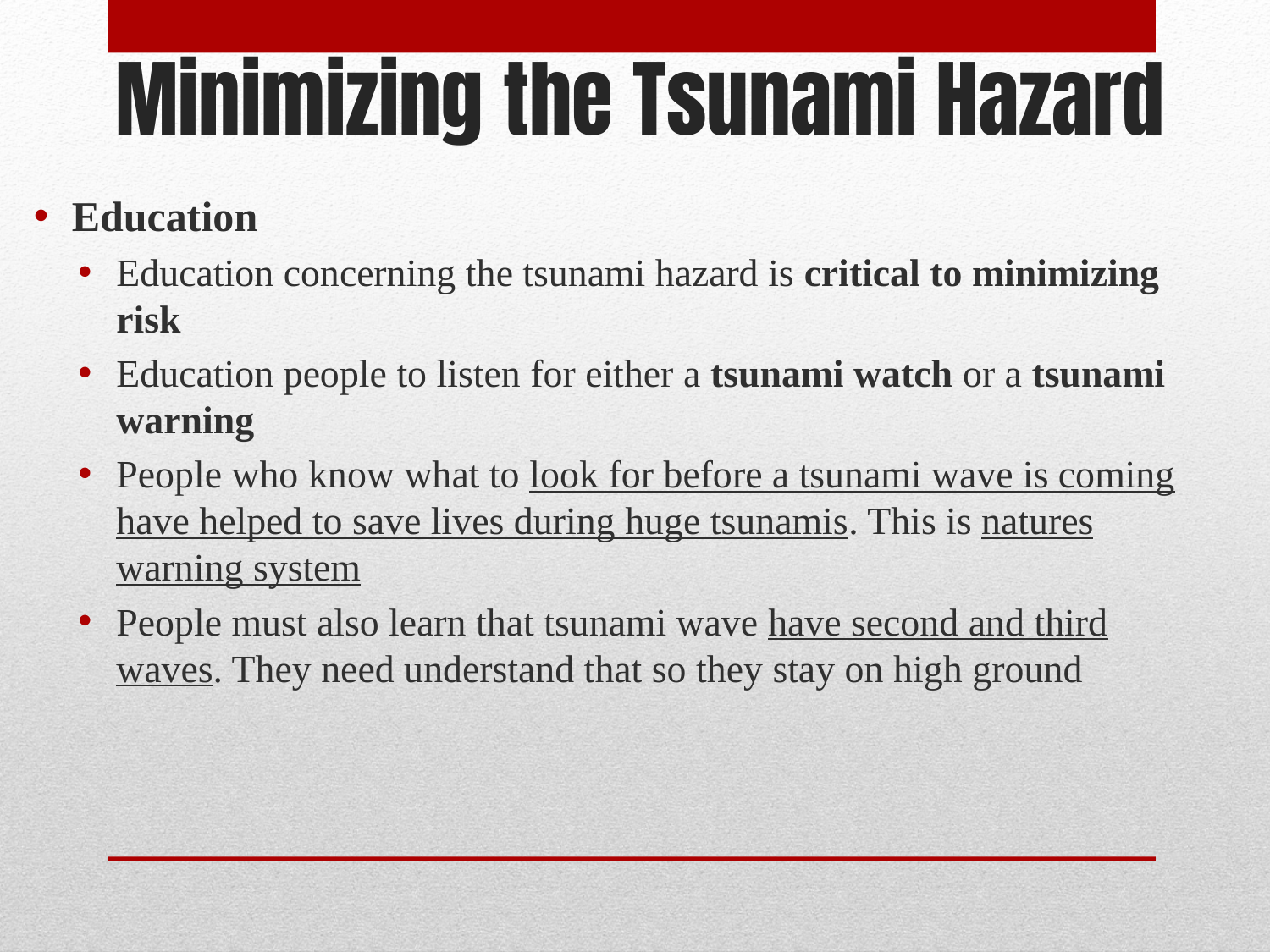

Minimizing the Tsunami Hazard
Education
Education concerning the tsunami hazard is critical to minimizing risk
Education people to listen for either a tsunami watch or a tsunami warning
People who know what to look for before a tsunami wave is coming have helped to save lives during huge tsunamis. This is natures warning system
People must also learn that tsunami wave have second and third waves. They need understand that so they stay on high ground